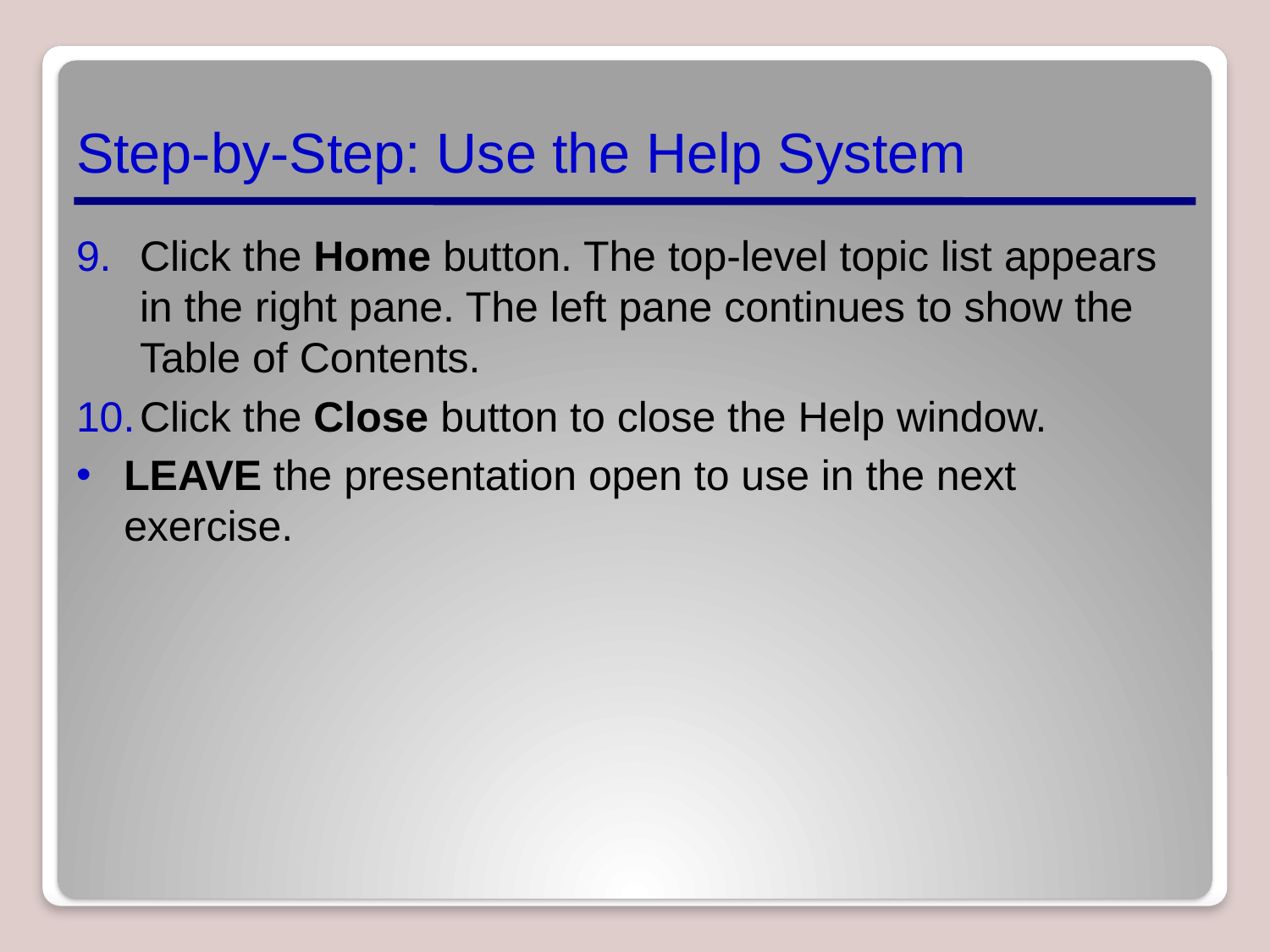

# Step-by-Step: Use the Help System
Click the Home button. The top-level topic list appears in the right pane. The left pane continues to show the Table of Contents.
Click the Close button to close the Help window.
LEAVE the presentation open to use in the next exercise.